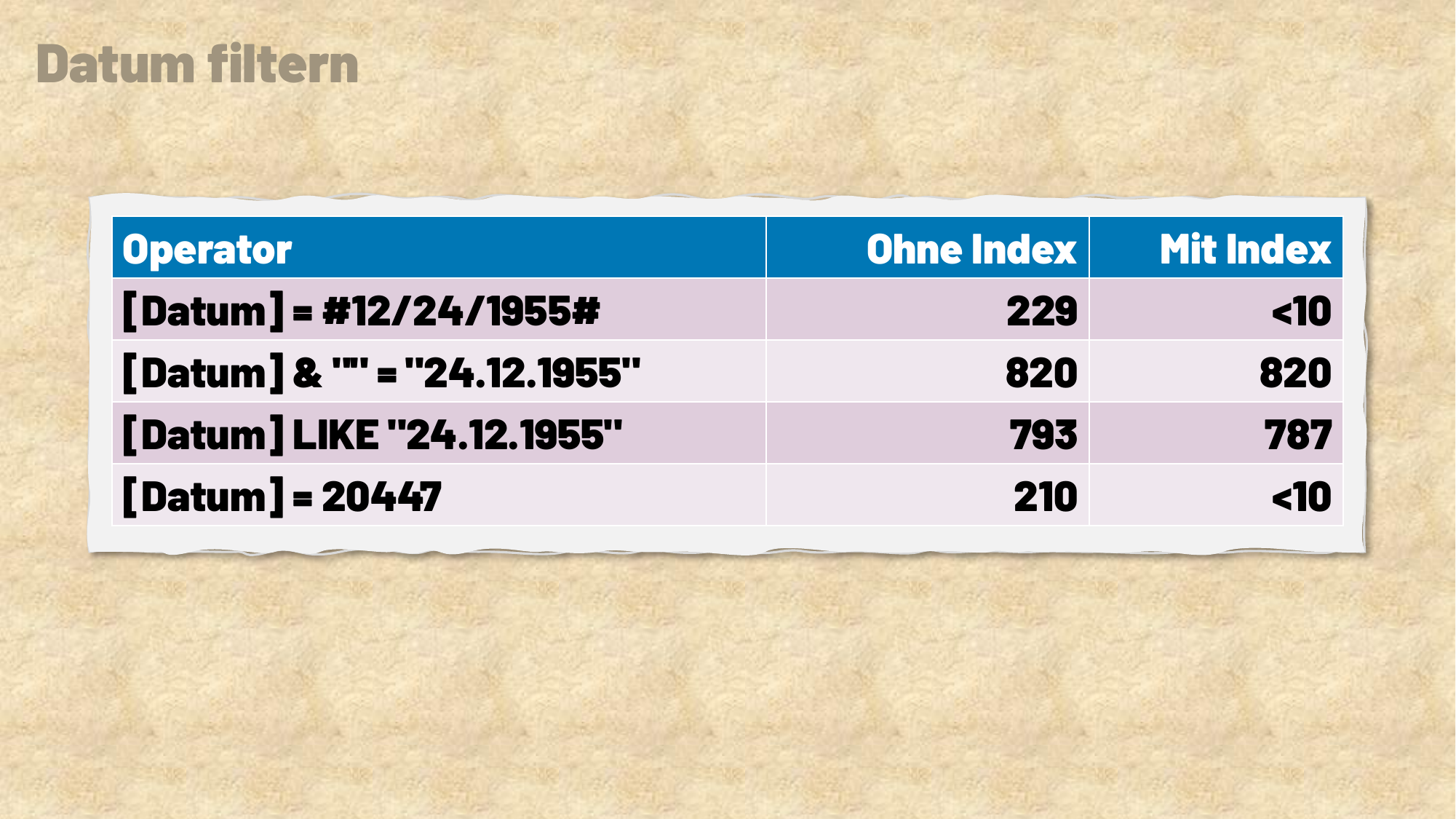

# Datum filtern

| Operator | Ohne Index | Mit Index |
| --- | --- | --- |
| [Datum] = #12/24/1955# | 229 | <10 |
| [Datum] & "" = "24.12.1955" | 820 | 820 |
| [Datum] LIKE "24.12.1955" | 793 | 787 |
| [Datum] = 20447 | 210 | <10 |